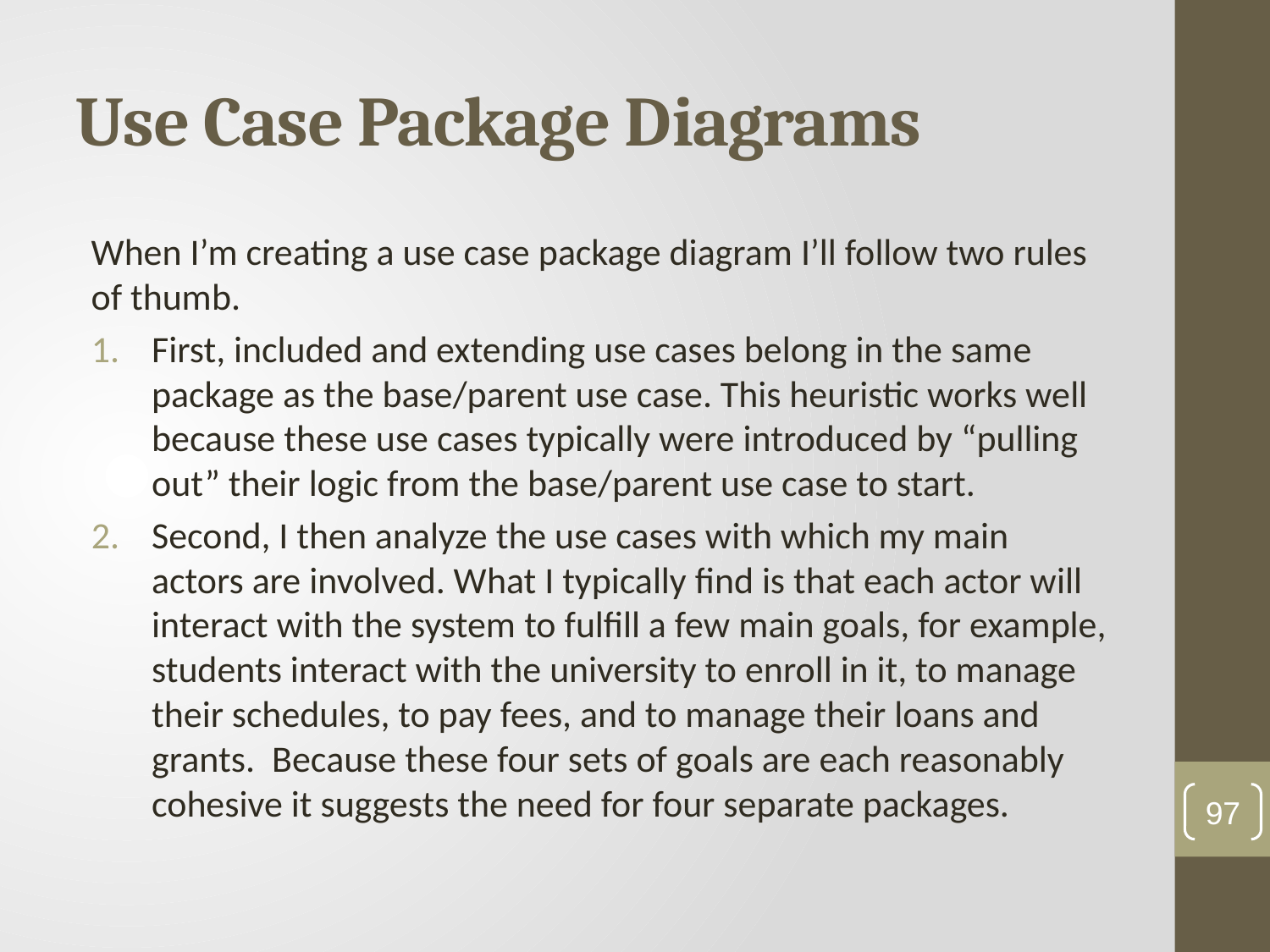

# Use Case Package Diagrams
When I’m creating a use case package diagram I’ll follow two rules of thumb.
First, included and extending use cases belong in the same package as the base/parent use case. This heuristic works well because these use cases typically were introduced by “pulling out” their logic from the base/parent use case to start.
Second, I then analyze the use cases with which my main actors are involved. What I typically find is that each actor will interact with the system to fulfill a few main goals, for example, students interact with the university to enroll in it, to manage their schedules, to pay fees, and to manage their loans and grants.  Because these four sets of goals are each reasonably cohesive it suggests the need for four separate packages.
97